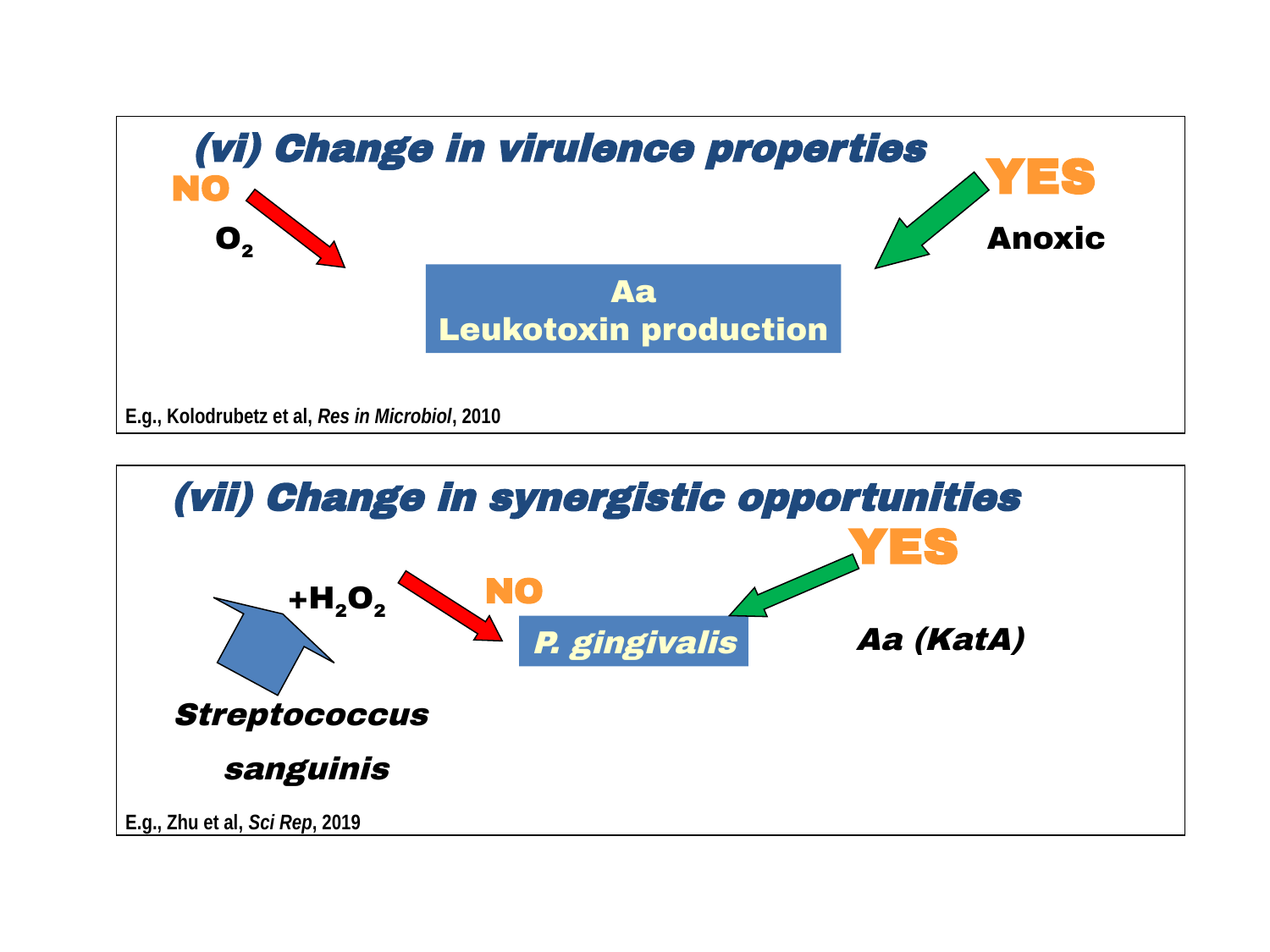

(vi) Change in virulence properties
YES
NO

O2
Anoxic

Aa
Leukotoxin production
E.g., Kolodrubetz et al, Res in Microbiol, 2010

(vii) Change in synergistic opportunities
YES
NO
+H2O2

Aa (KatA)
P. gingivalis
Streptococcus
sanguinis
E.g., Zhu et al, Sci Rep, 2019